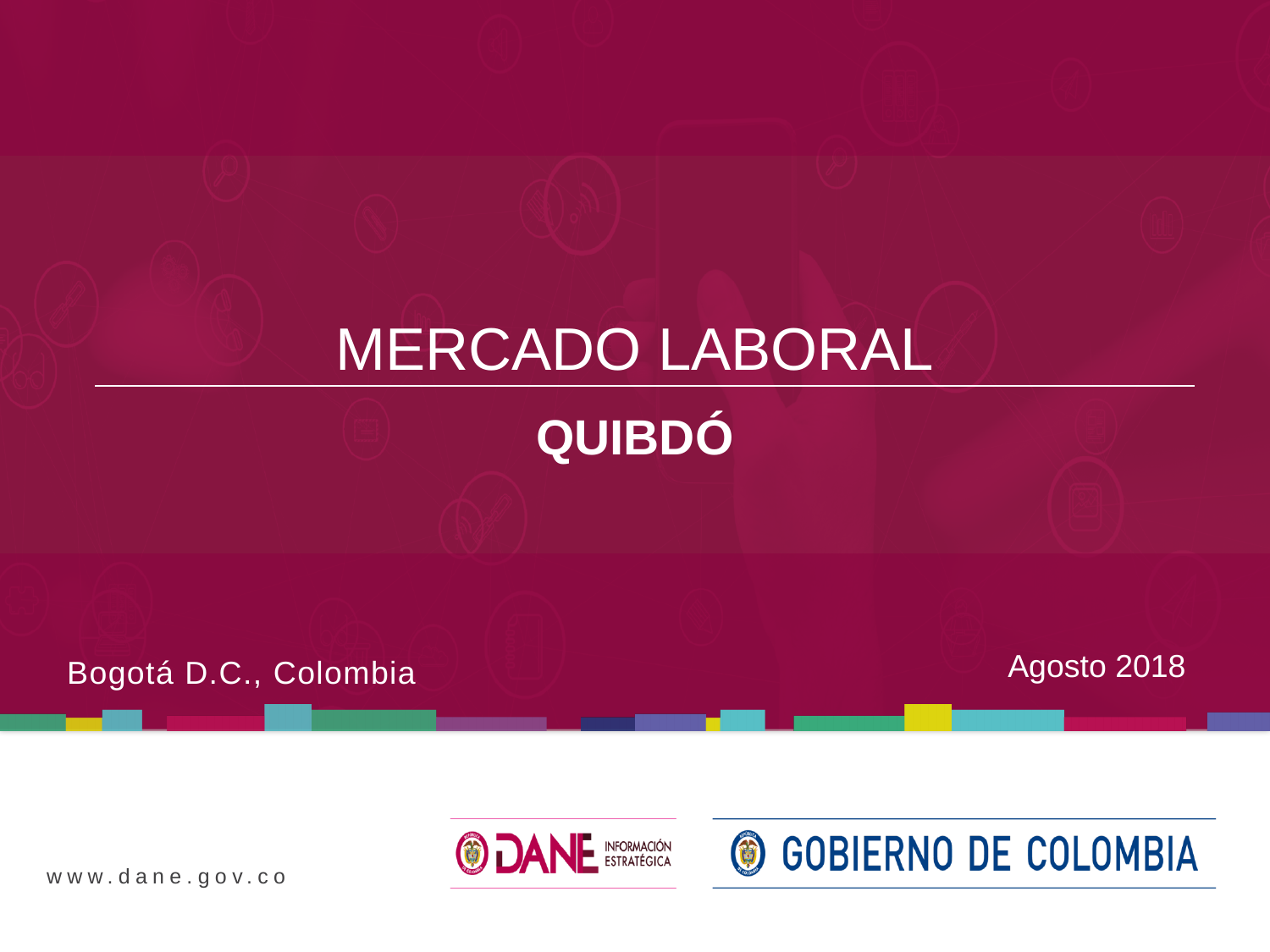

MERCADO LABORAL
QUIBDÓ
Agosto 2018
Bogotá D.C., Colombia